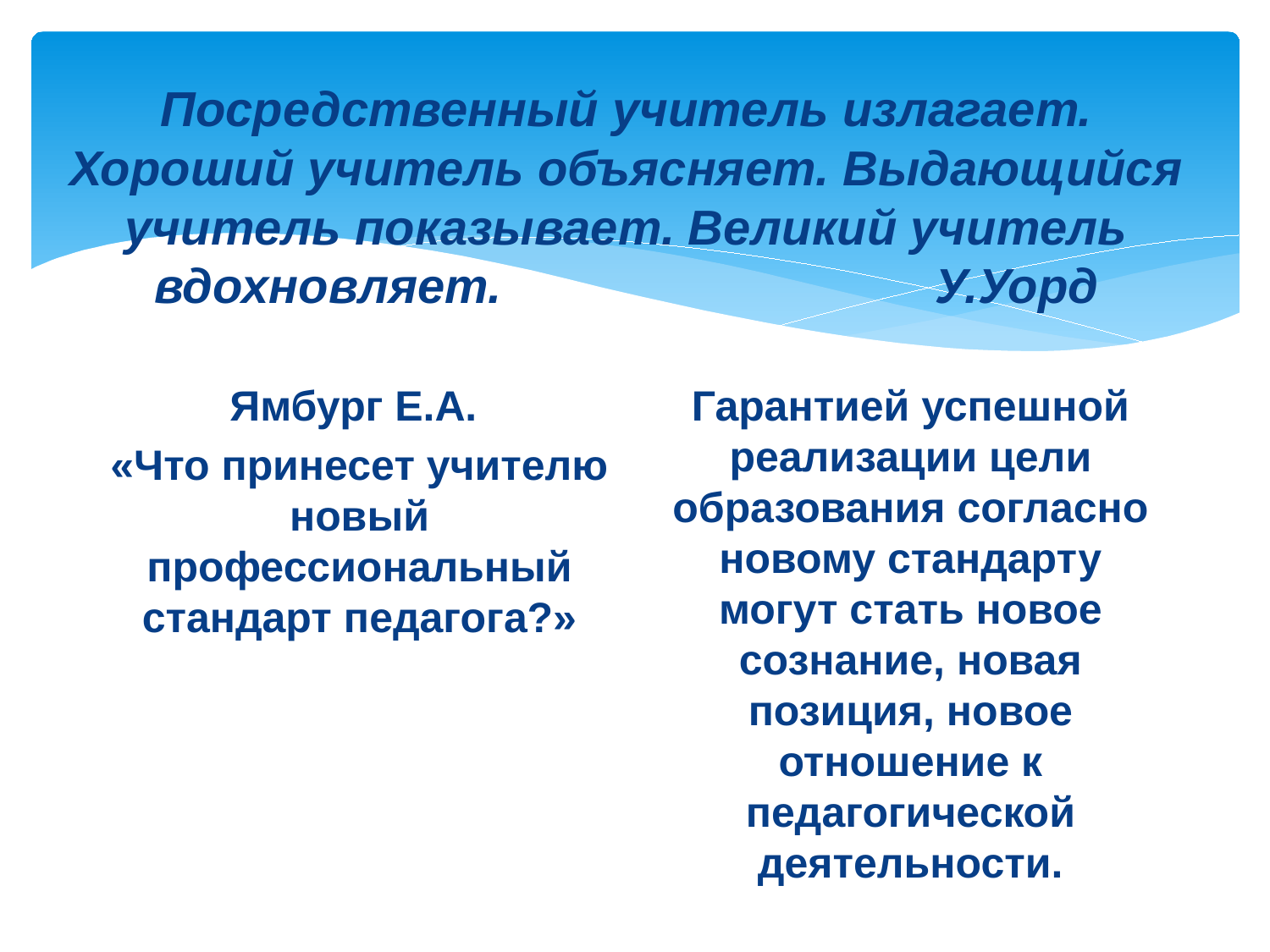

# Посредственный учитель излагает. Хороший учитель объясняет. Выдающийся учитель показывает. Великий учитель вдохновляет.                                У.Уорд
Ямбург Е.А.
«Что принесет учителю новый профессиональный стандарт педагога?»
Гарантией успешной реализации цели образования согласно новому стандарту могут стать новое сознание, новая позиция, новое отношение к педагогической деятельности.